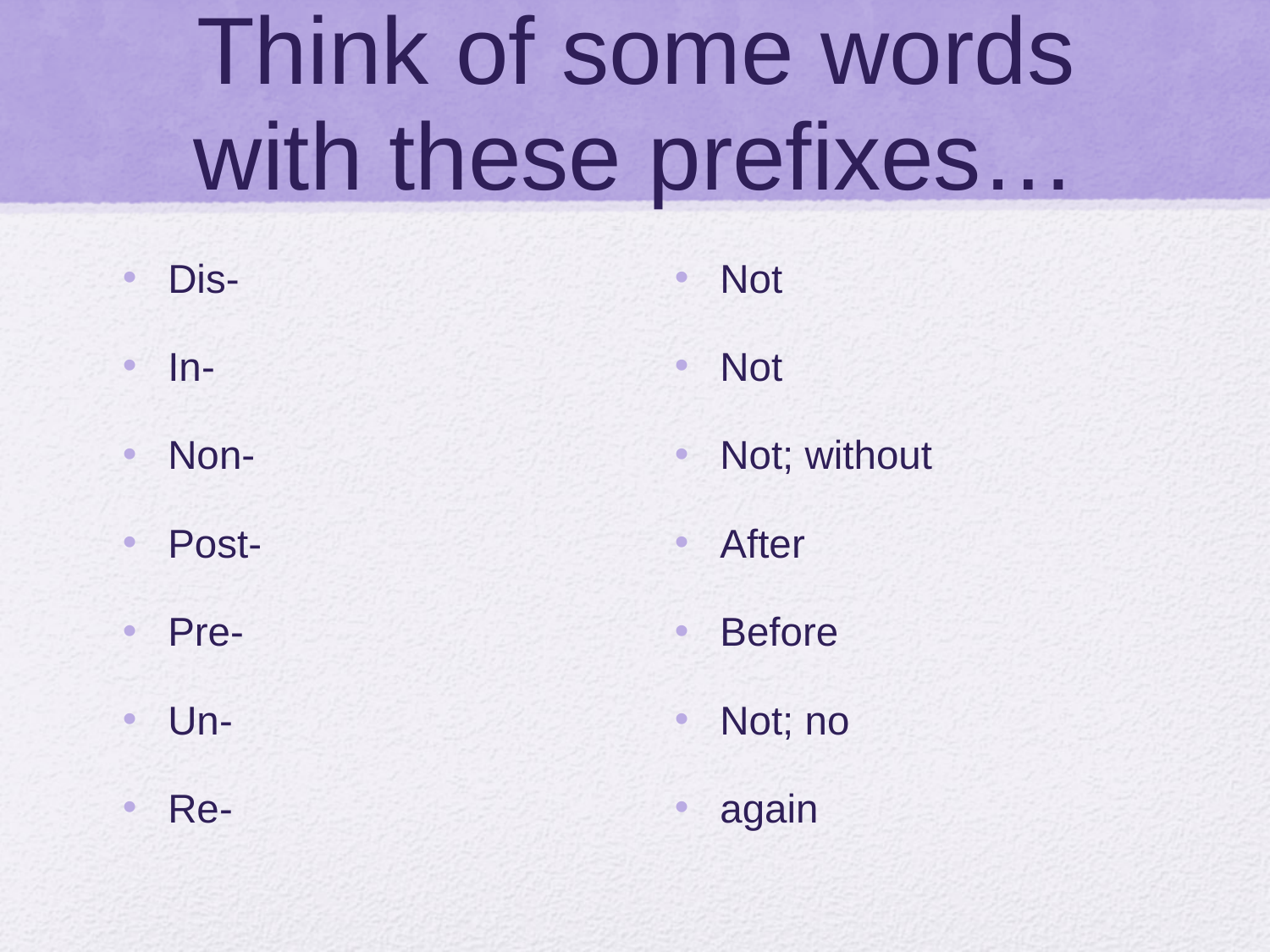

# Think of some words with these prefixes…
Dis-
In-
Non-
Post-
Pre-
Un-
Re-
Not
Not
Not; without
After
Before
Not; no
again